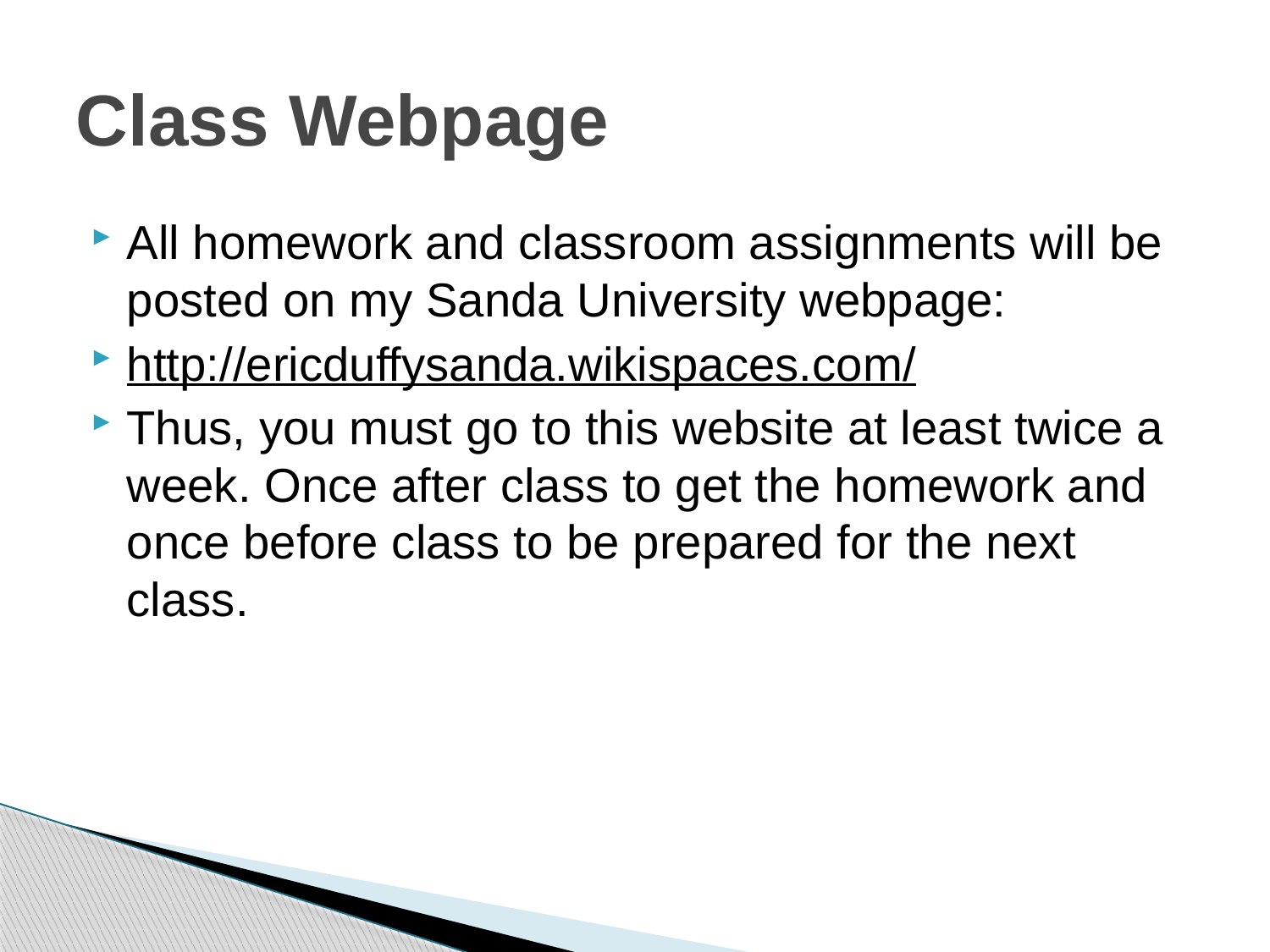

# Class Webpage
All homework and classroom assignments will be posted on my Sanda University webpage:
http://ericduffysanda.wikispaces.com/
Thus, you must go to this website at least twice a week. Once after class to get the homework and once before class to be prepared for the next class.